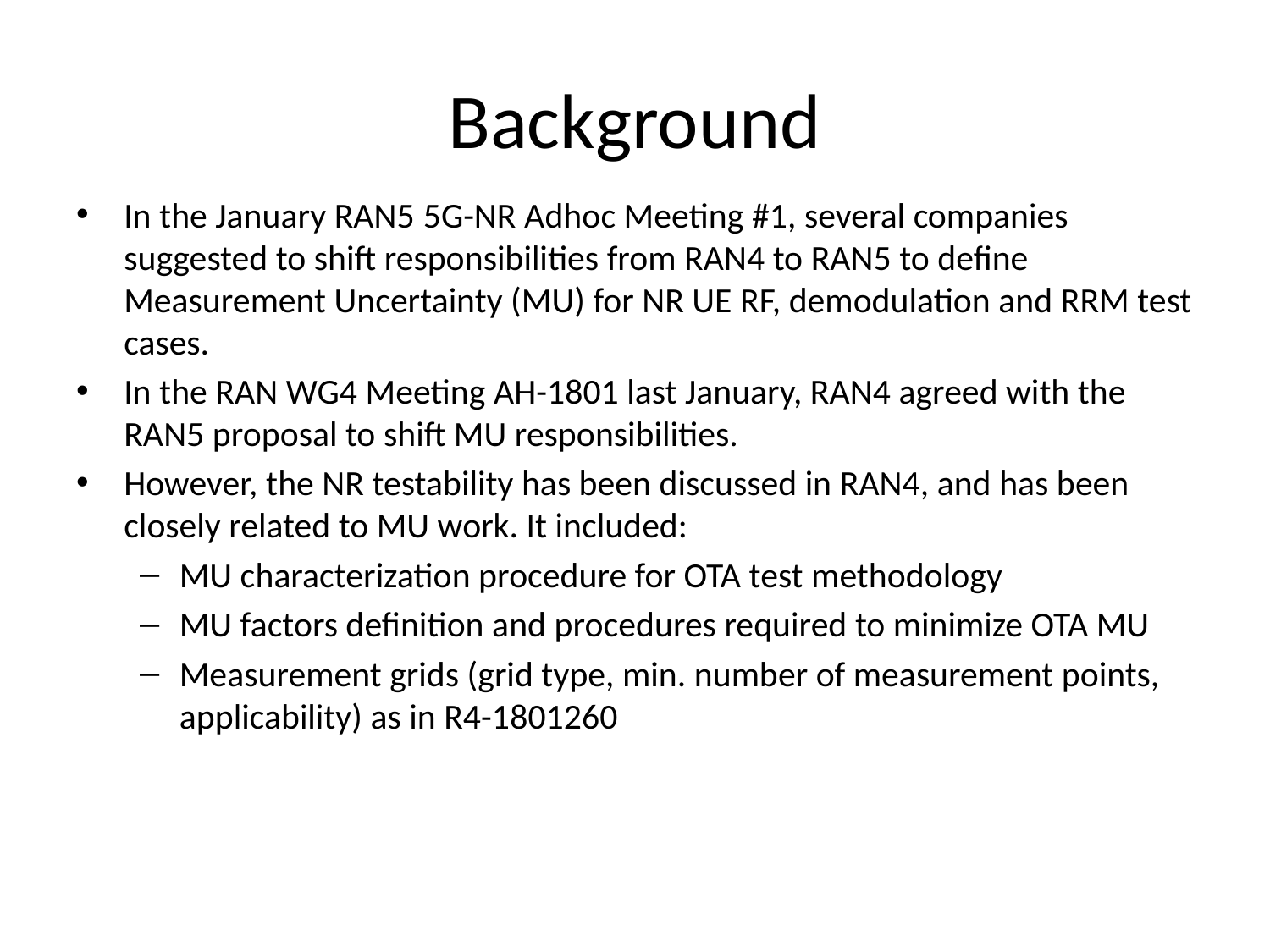

# Background
In the January RAN5 5G-NR Adhoc Meeting #1, several companies suggested to shift responsibilities from RAN4 to RAN5 to define Measurement Uncertainty (MU) for NR UE RF, demodulation and RRM test cases.
In the RAN WG4 Meeting AH-1801 last January, RAN4 agreed with the RAN5 proposal to shift MU responsibilities.
However, the NR testability has been discussed in RAN4, and has been closely related to MU work. It included:
MU characterization procedure for OTA test methodology
MU factors definition and procedures required to minimize OTA MU
Measurement grids (grid type, min. number of measurement points, applicability) as in R4-1801260